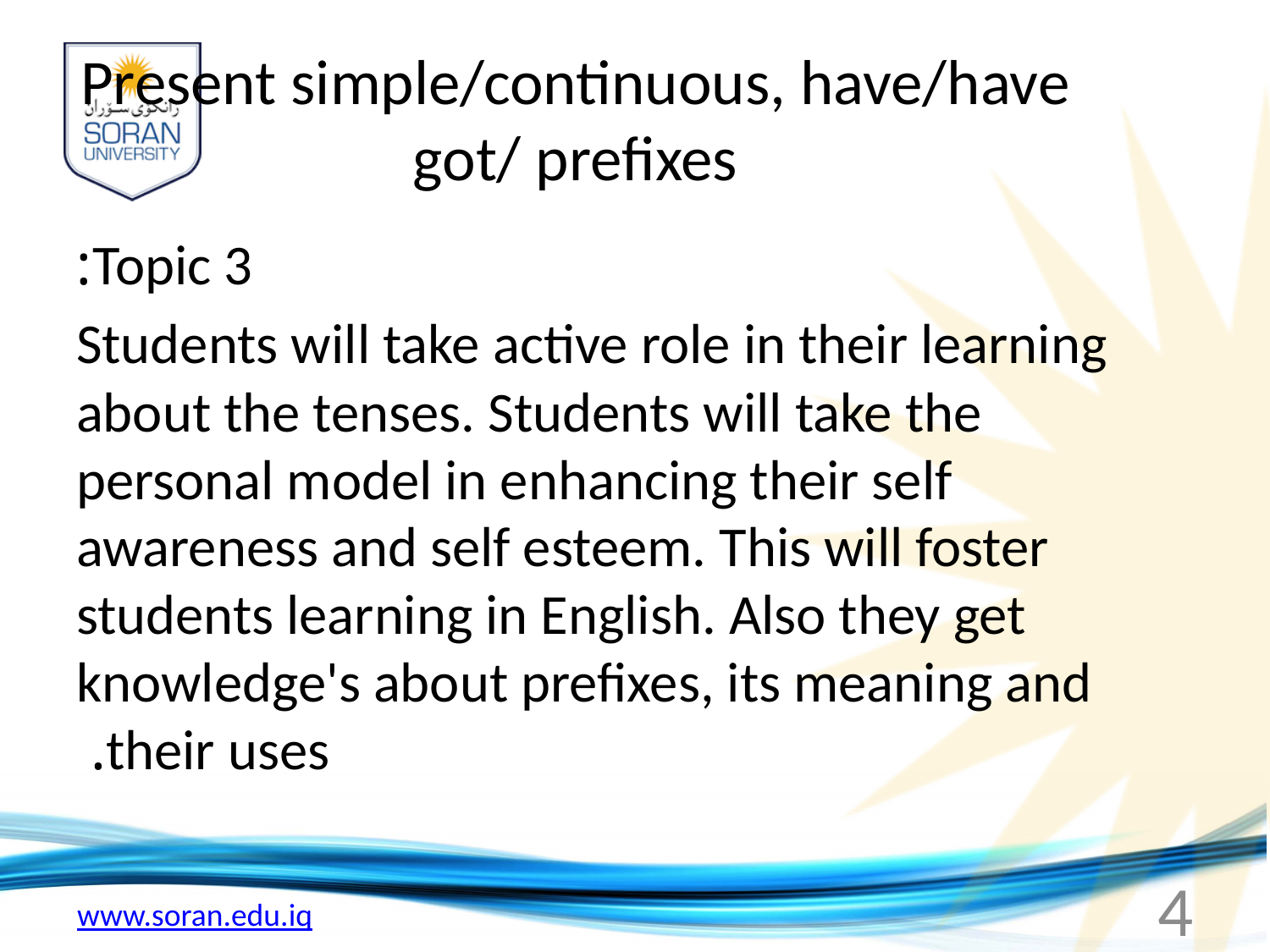

# Present simple/continuous, have/have got/ prefixes
Topic 3:
Students will take active role in their learning about the tenses. Students will take the personal model in enhancing their self awareness and self esteem. This will foster students learning in English. Also they get knowledge's about prefixes, its meaning and their uses.
4